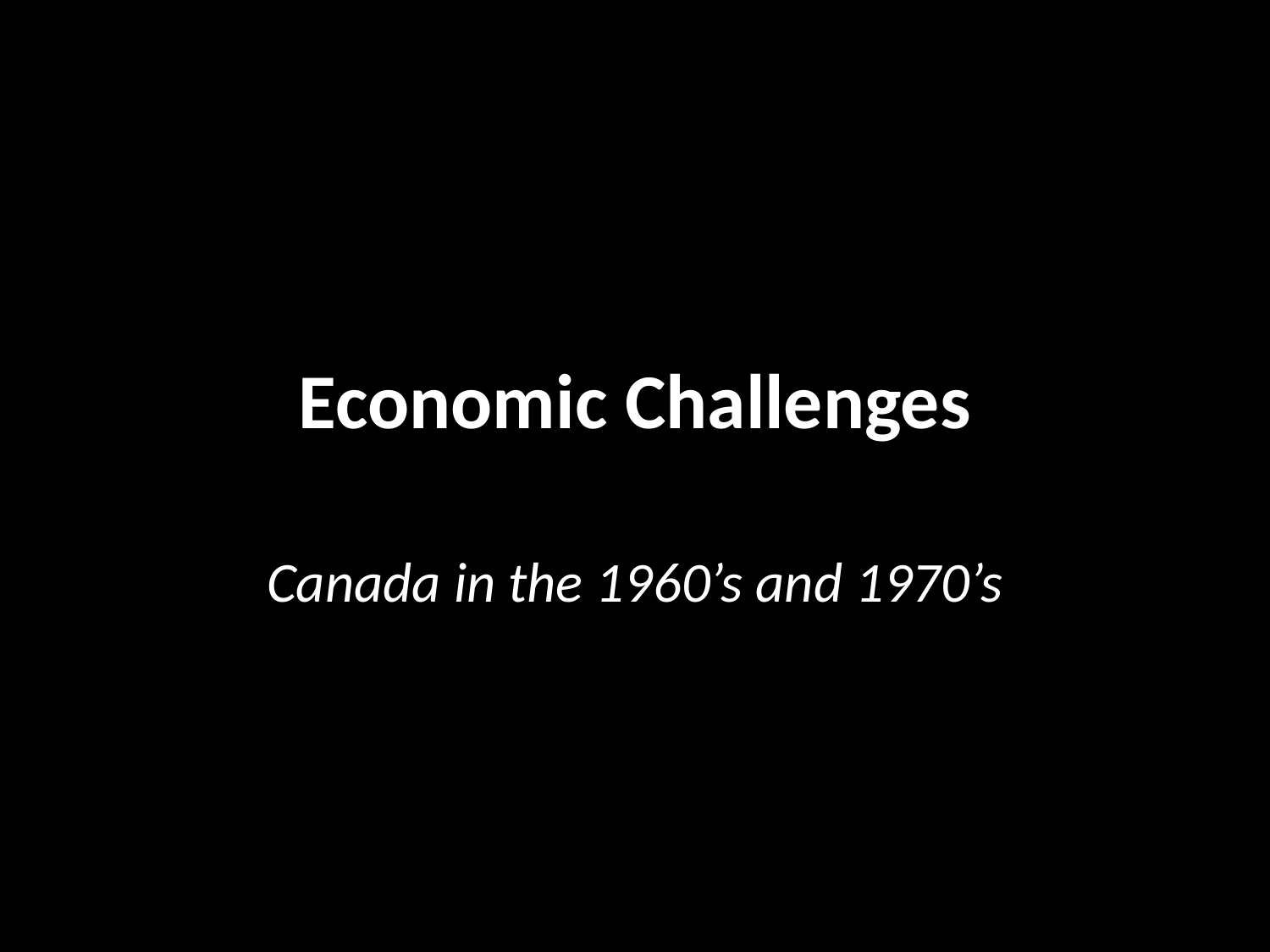

# Economic Challenges
Canada in the 1960’s and 1970’s